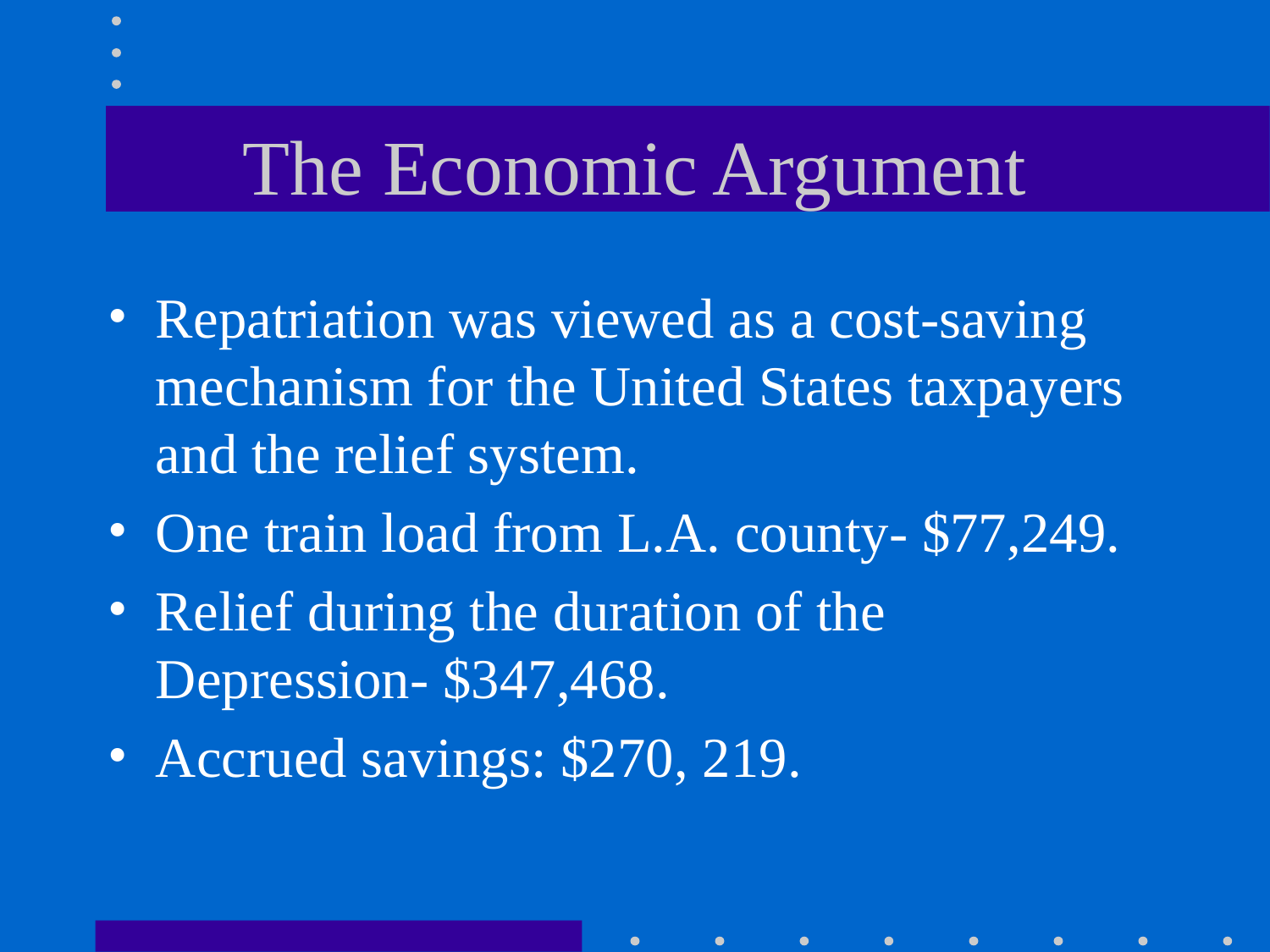

# The Economic Argument
Repatriation was viewed as a cost-saving mechanism for the United States taxpayers and the relief system.
One train load from L.A. county- $77,249.
Relief during the duration of the Depression- $347,468.
Accrued savings: $270, 219.